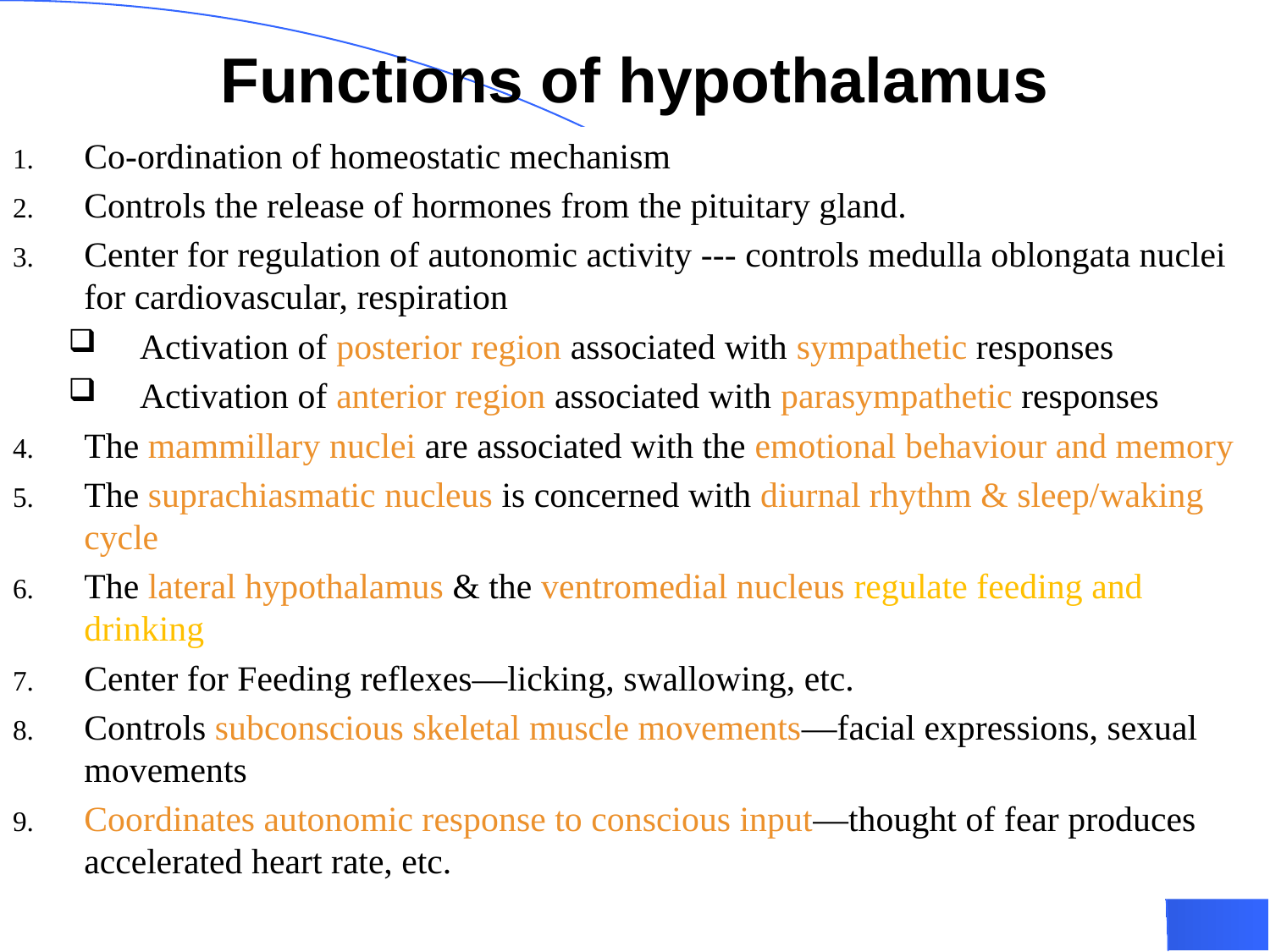

# Functions of hypothalamus
Co-ordination of homeostatic mechanism
Controls the release of hormones from the pituitary gland.
Center for regulation of autonomic activity --- controls medulla oblongata nuclei for cardiovascular, respiration
Activation of posterior region associated with sympathetic responses
Activation of anterior region associated with parasympathetic responses
The mammillary nuclei are associated with the emotional behaviour and memory
The suprachiasmatic nucleus is concerned with diurnal rhythm & sleep/waking cycle
The lateral hypothalamus & the ventromedial nucleus regulate feeding and drinking
Center for Feeding reflexes—licking, swallowing, etc.
Controls subconscious skeletal muscle movements—facial expressions, sexual movements
Coordinates autonomic response to conscious input—thought of fear produces accelerated heart rate, etc.